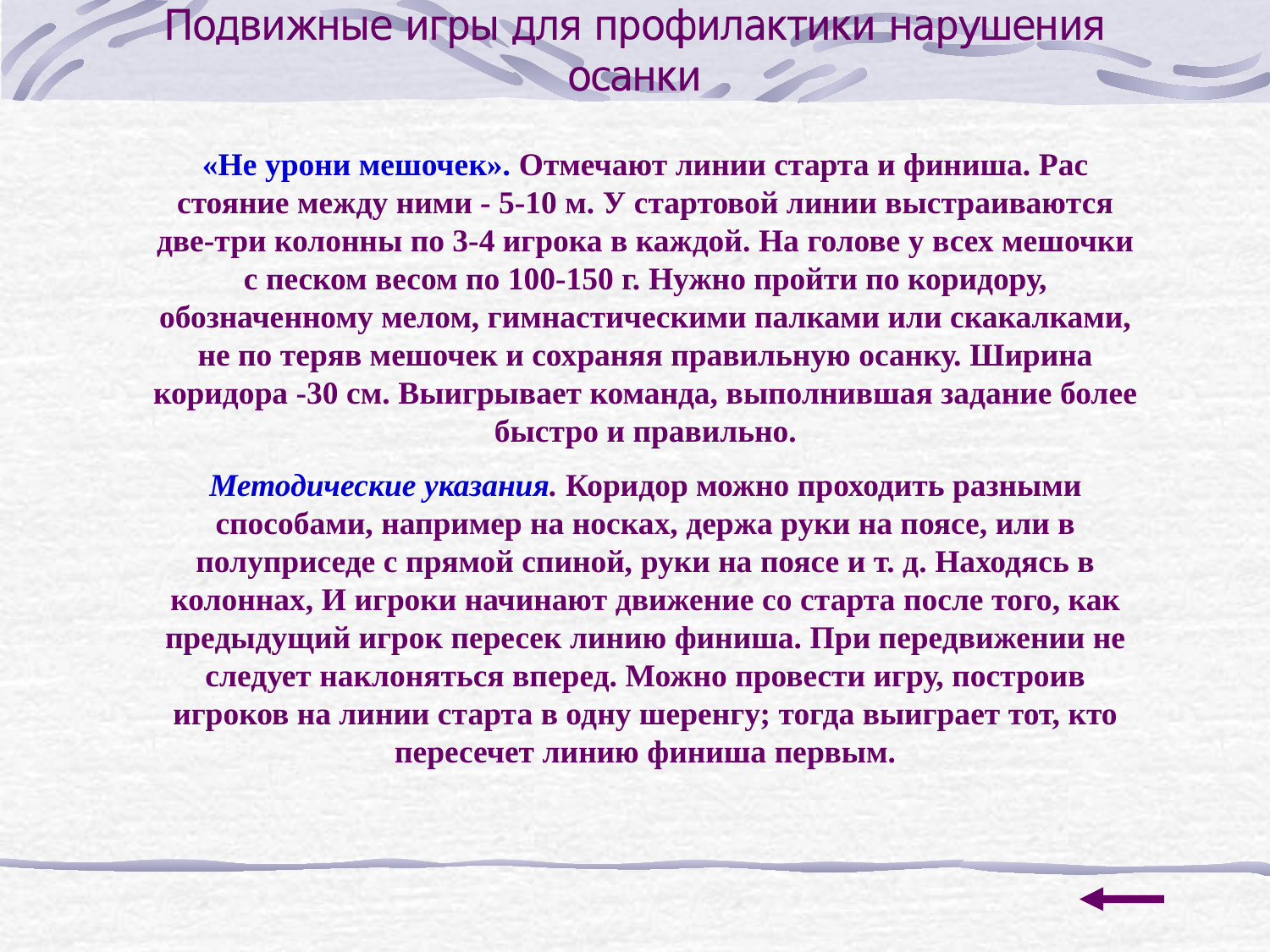

# Подвижные игры для профилактики нарушения осанки
«Не урони мешочек». Отмечают линии старта и финиша. Рас стояние между ними - 5-10 м. У стартовой линии выстраиваются две-три колонны по 3-4 игрока в каждой. На голове у всех мешочки с песком весом по 100-150 г. Нужно пройти по коридору, обозначенному мелом, гимнастическими палками или скакалками, не по теряв мешочек и сохраняя правильную осанку. Ширина коридора -30 см. Выигрывает команда, выполнившая задание более быстро и правильно.
Методические указания. Коридор можно проходить разными способами, например на носках, держа руки на поясе, или в полуприседе с прямой спиной, руки на поясе и т. д. Находясь в колоннах, И игроки начинают движение со старта после того, как предыдущий игрок пересек линию финиша. При передвижении не следует наклоняться вперед. Можно провести игру, построив игроков на линии старта в одну шеренгу; тогда выиграет тот, кто пересечет линию финиша первым.